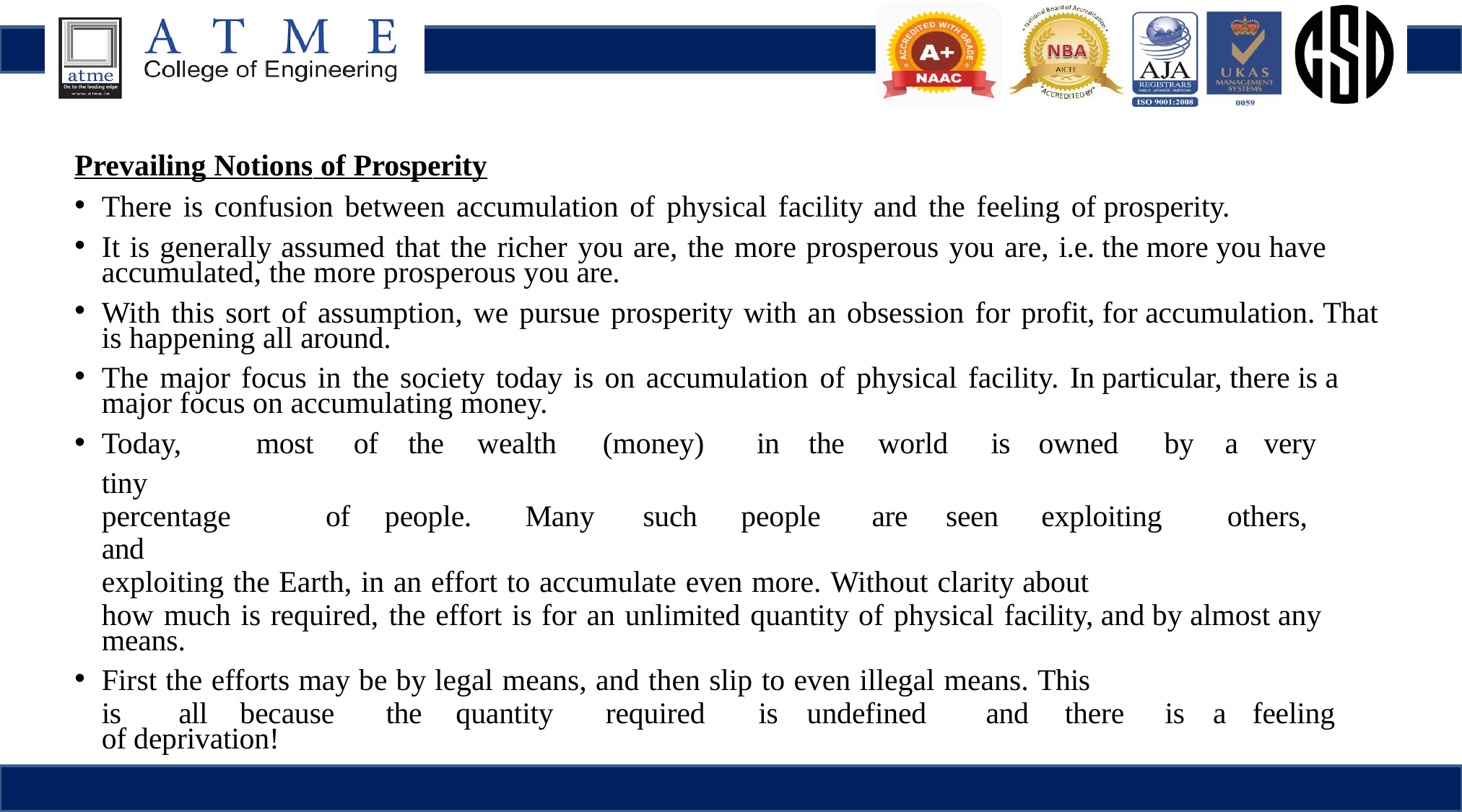

Prevailing Notions of Prosperity
There is confusion between accumulation of physical facility and the feeling of prosperity.
It is generally assumed that the richer you are, the more prosperous you are, i.e. the more you have accumulated, the more prosperous you are.
With this sort of assumption, we pursue prosperity with an obsession for profit, for accumulation. That is happening all around.
The major focus in the society today is on accumulation of physical facility. In particular, there is a major focus on accumulating money.
Today,	most	of	the	wealth	(money)	in	the	world	is	owned	by	a	very	tiny
percentage	of	people.	Many	such	people	are	seen	exploiting	others,	and
exploiting the Earth, in an effort to accumulate even more. Without clarity about
how much is required, the effort is for an unlimited quantity of physical facility, and by almost any means.
First the efforts may be by legal means, and then slip to even illegal means. This
is	all	because	the	quantity	required	is	undefined	and	there	is	a	feeling	of deprivation!